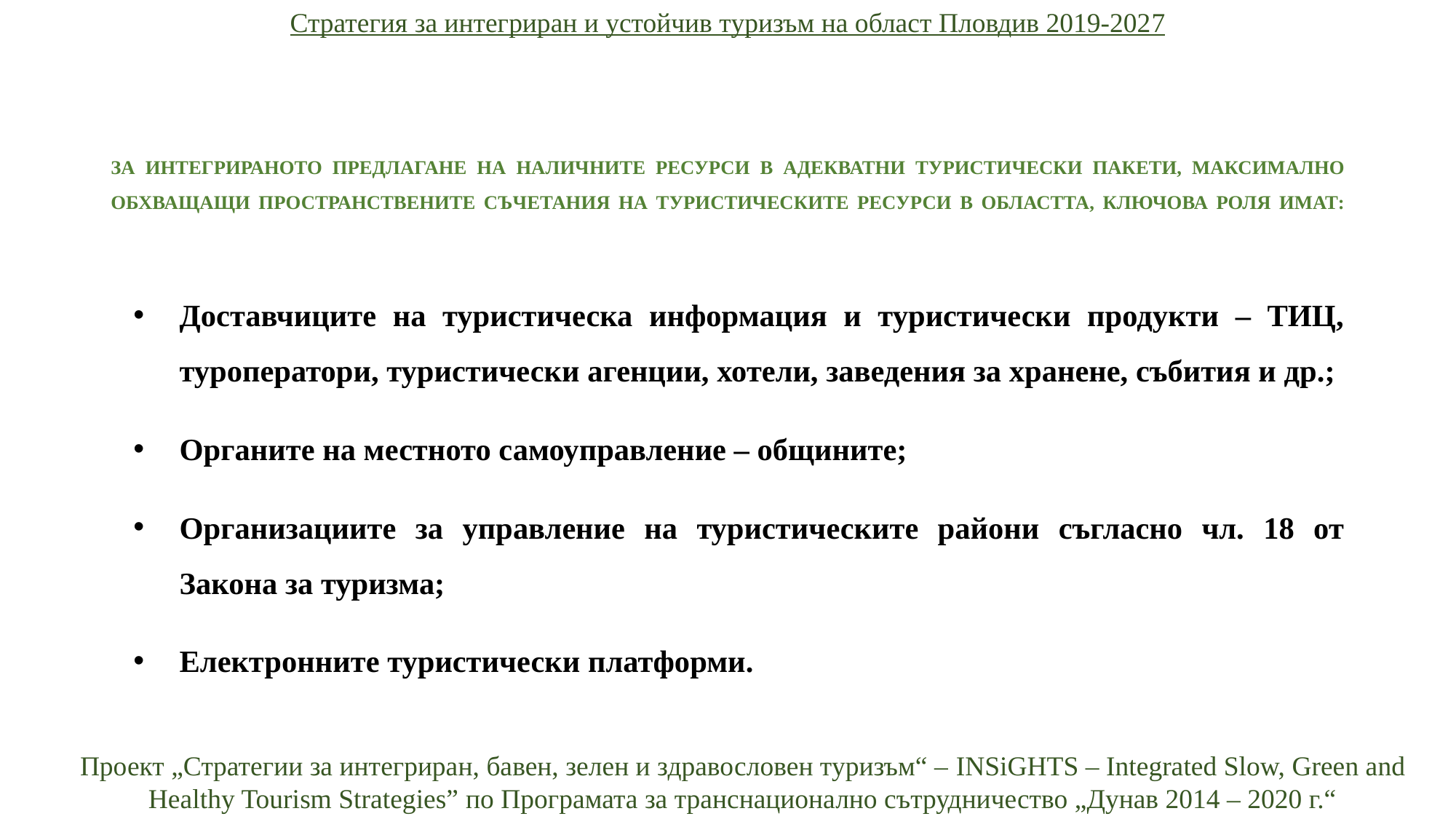

Стратегия за интегриран и устойчив туризъм на област Пловдив 2019-2027
# ЗА ИНТЕГРИРАНОТО ПРЕДЛАГАНЕ НА НАЛИЧНИТЕ РЕСУРСИ В АДЕКВАТНИ ТУРИСТИЧЕСКИ ПАКЕТИ, МАКСИМАЛНО ОБХВАЩАЩИ ПРОСТРАНСТВЕНИТЕ СЪЧЕТАНИЯ НА ТУРИСТИЧЕСКИТЕ РЕСУРСИ В ОБЛАСТТА, КЛЮЧОВА РОЛЯ ИМАТ:
Доставчиците на туристическа информация и туристически продукти – ТИЦ, туроператори, туристически агенции, хотели, заведения за хранене, събития и др.;
Органите на местното самоуправление – общините;
Организациите за управление на туристическите райони съгласно чл. 18 от Закона за туризма;
Електронните туристически платформи.

Проект „Стратегии за интегриран, бавен, зелен и здравословен туризъм“ – INSiGHTS – Integrated Slow, Green and Healthy Tourism Strategies” по Програмата за транснационално сътрудничество „Дунав 2014 – 2020 г.“